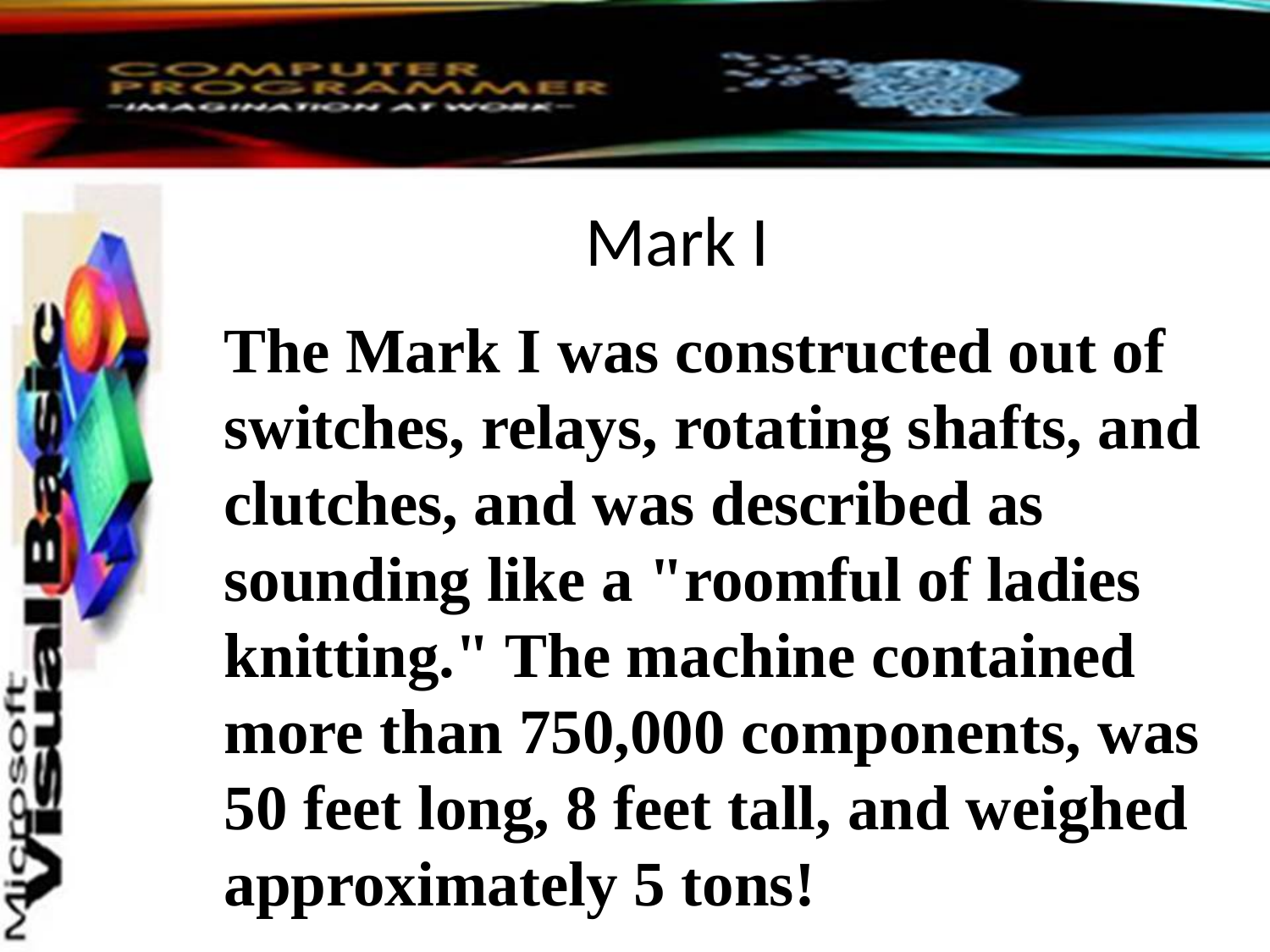

# Mark I
The Mark I was constructed out of switches, relays, rotating shafts, and clutches, and was described as sounding like a "roomful of ladies knitting." The machine contained more than 750,000 components, was 50 feet long, 8 feet tall, and weighed approximately 5 tons!